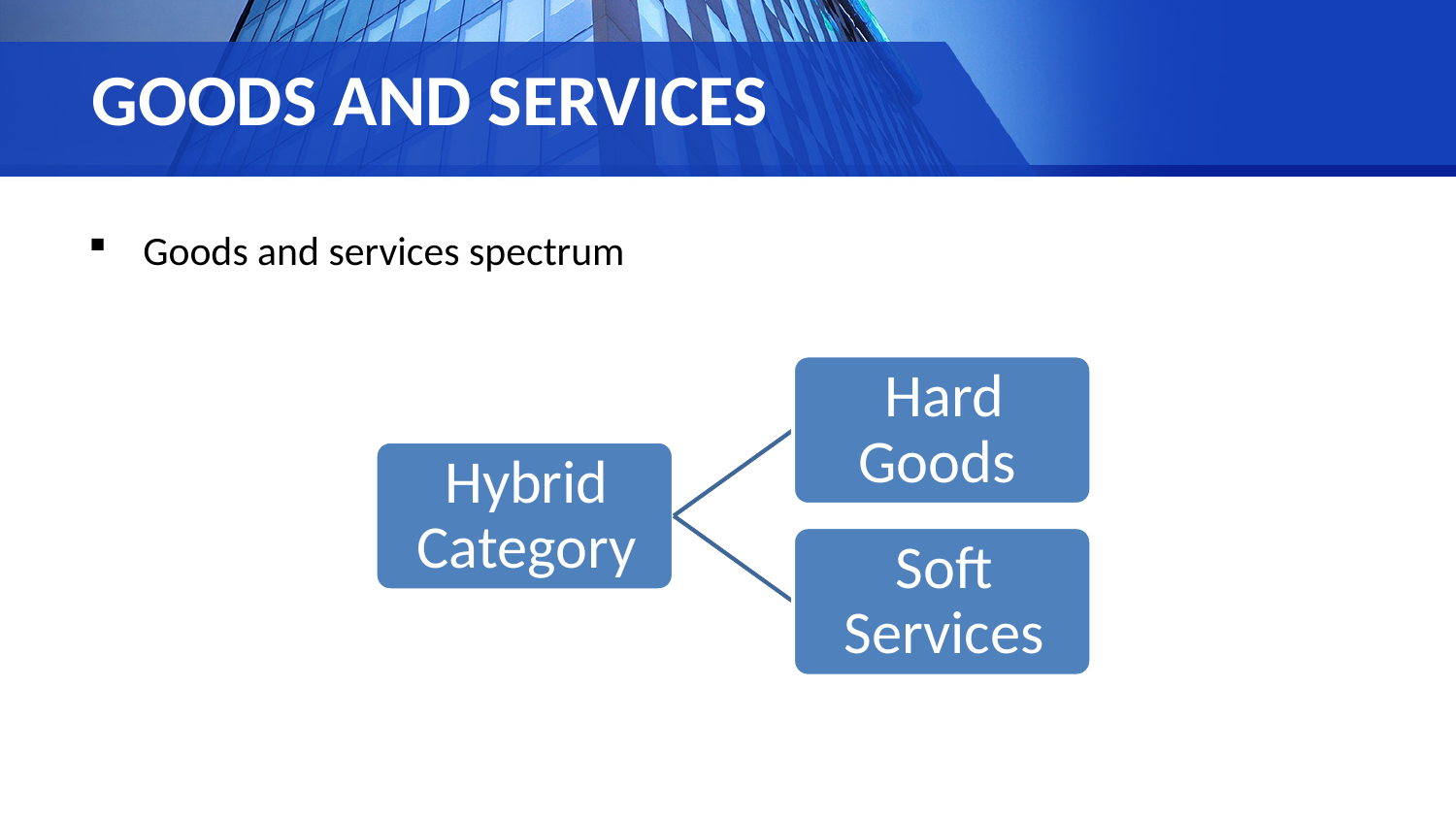

# GOODS AND SERVICES
Goods and services spectrum

Hybrid Category

Hard Goods

Soft Services